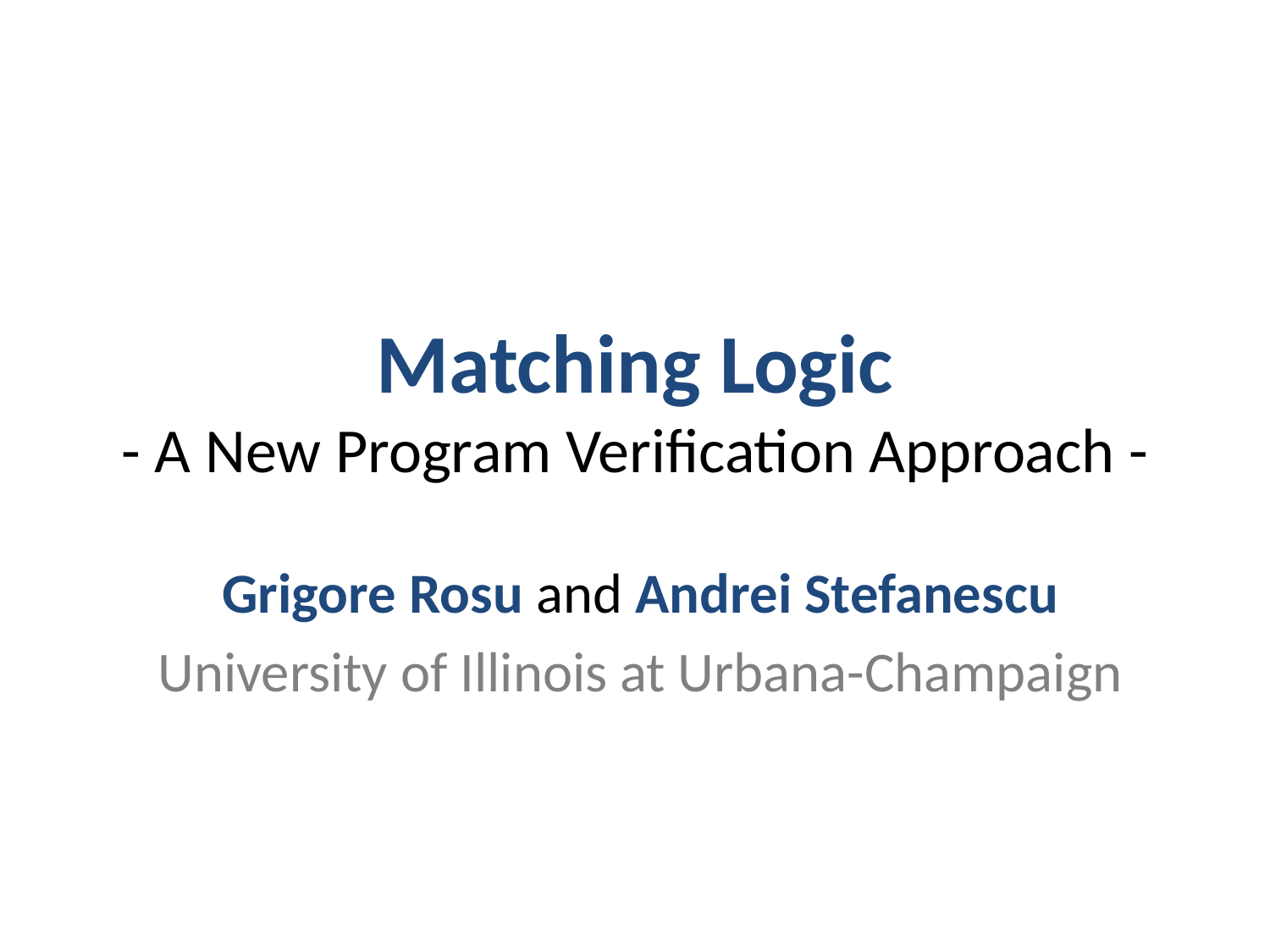

# Matching Logic - A New Program Verification Approach -
Grigore Rosu and Andrei Stefanescu
University of Illinois at Urbana-Champaign